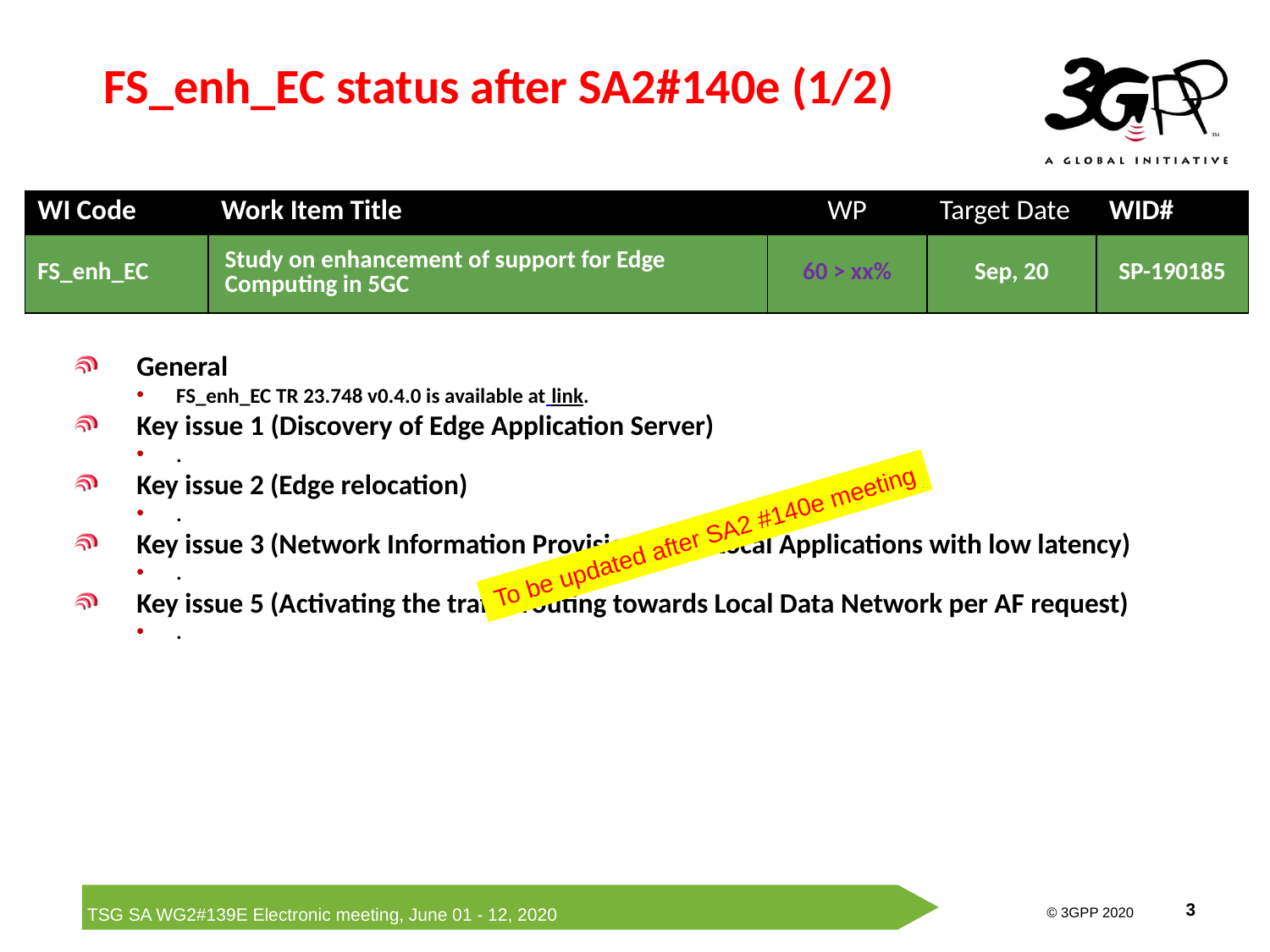

# FS_enh_EC status after SA2#140e (1/2)
| WI Code | Work Item Title | WP | Target Date | WID# |
| --- | --- | --- | --- | --- |
| FS\_enh\_EC | Study on enhancement of support for Edge Computing in 5GC | 60 > xx% | Sep, 20 | SP-190185 |
General
FS_enh_EC TR 23.748 v0.4.0 is available at link.
Key issue 1 (Discovery of Edge Application Server)
.
Key issue 2 (Edge relocation)
.
Key issue 3 (Network Information Provisioning to Local Applications with low latency)
.
Key issue 5 (Activating the traffic routing towards Local Data Network per AF request)
.
To be updated after SA2 #140e meeting